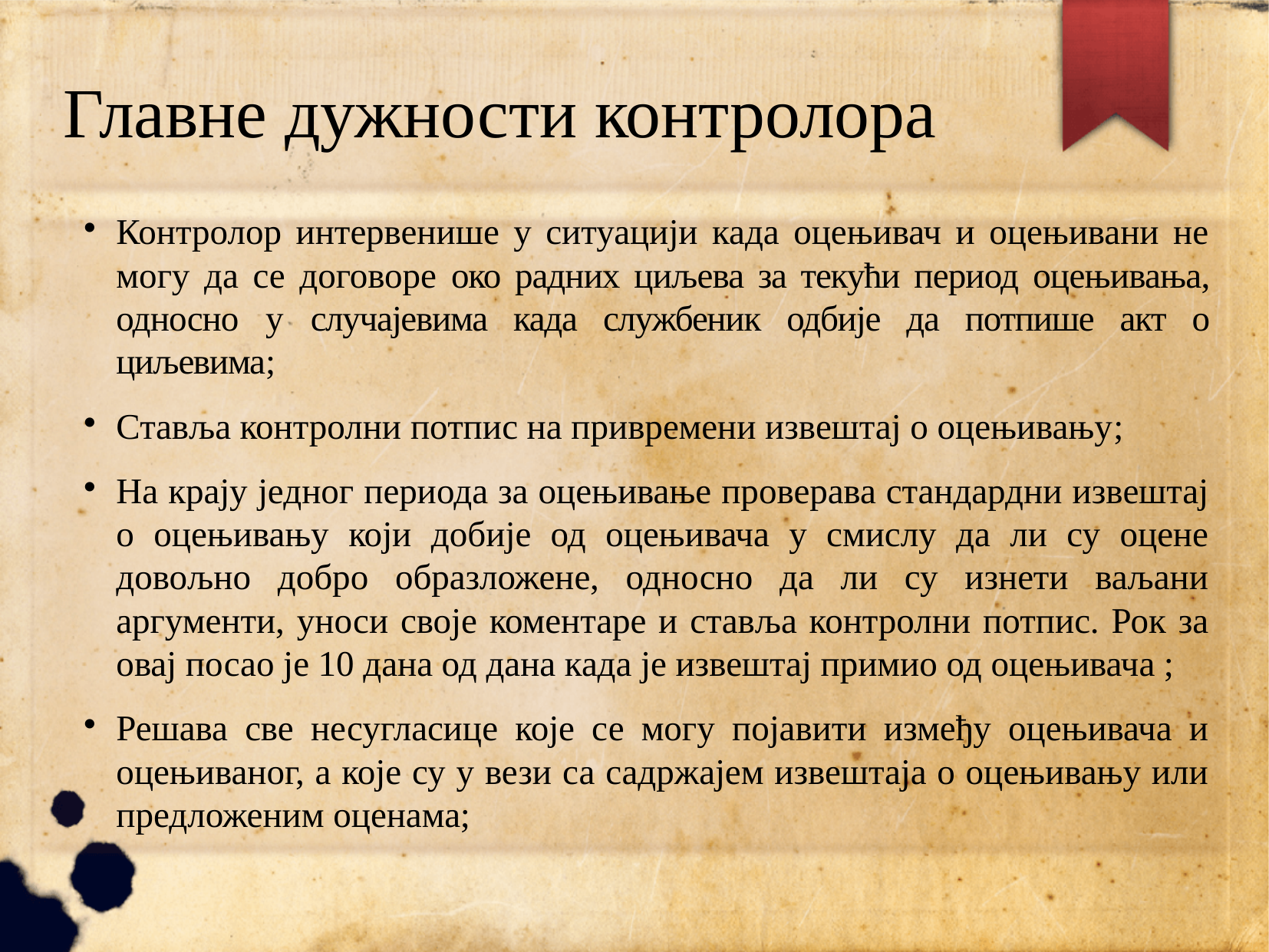

# Главне дужности контролора
Контролор интервенише у ситуацији када оцењивач и оцењивани не могу да се договоре око радних циљева за текући период оцењивања, односно у случајевима када службеник одбије да потпише акт о циљевима;
Ставља контролни потпис на привремени извештај о оцењивању;
На крају једног периода за оцењивање проверава стандардни извештај о оцењивању који добије од оцењивача у смислу да ли су оцене довољно добро образложене, односно да ли су изнети ваљани аргументи, уноси своје коментаре и ставља контролни потпис. Рок за овај посао је 10 дана од дана када је извештај примио од оцењивача ;
Решава све несугласице које се могу појавити између оцењивача и оцењиваног, а које су у вези са садржајем извештаја о оцењивању или предложеним оценама;